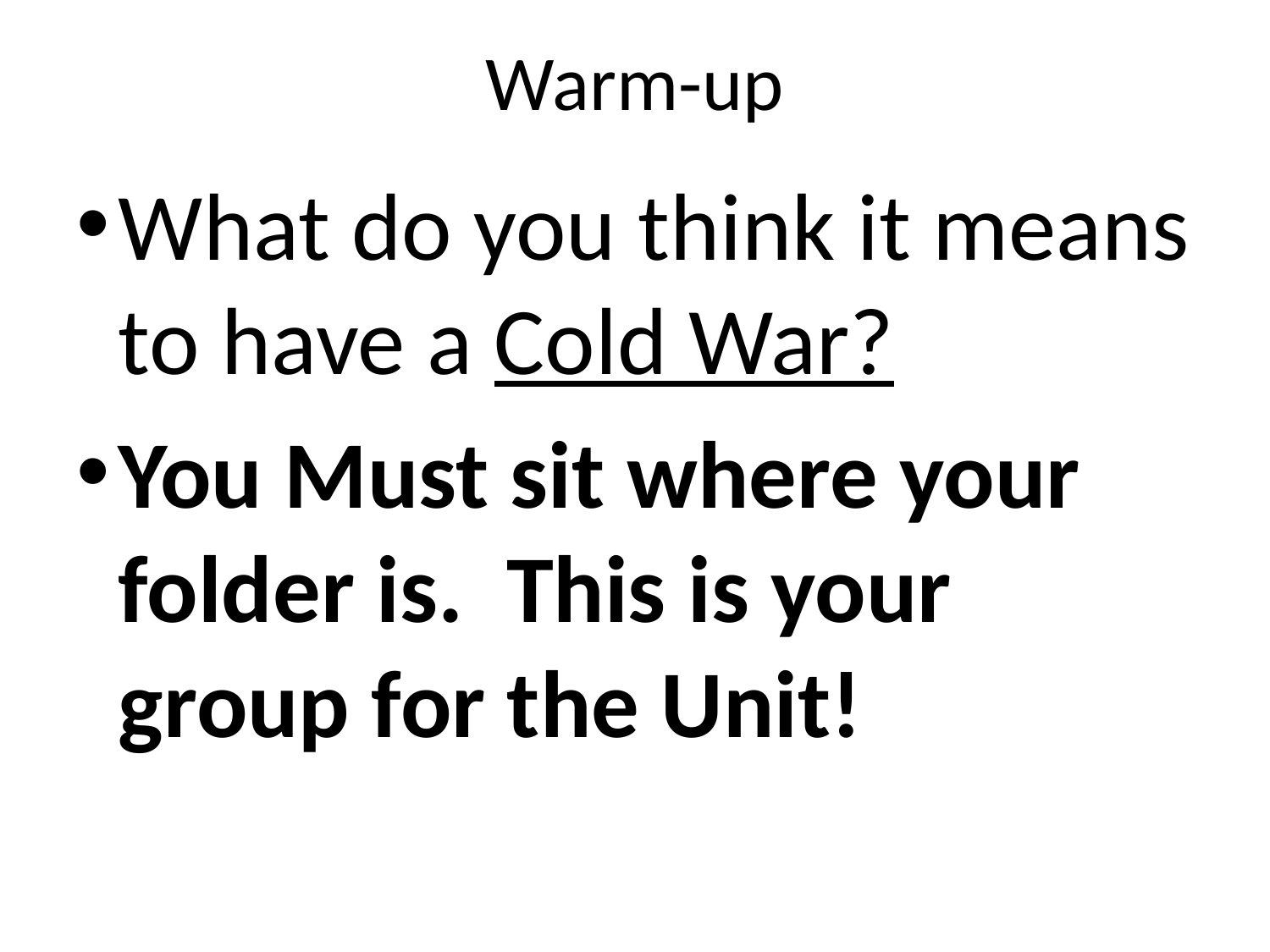

# Warm-up
What do you think it means to have a Cold War?
You Must sit where your folder is.  This is your group for the Unit!